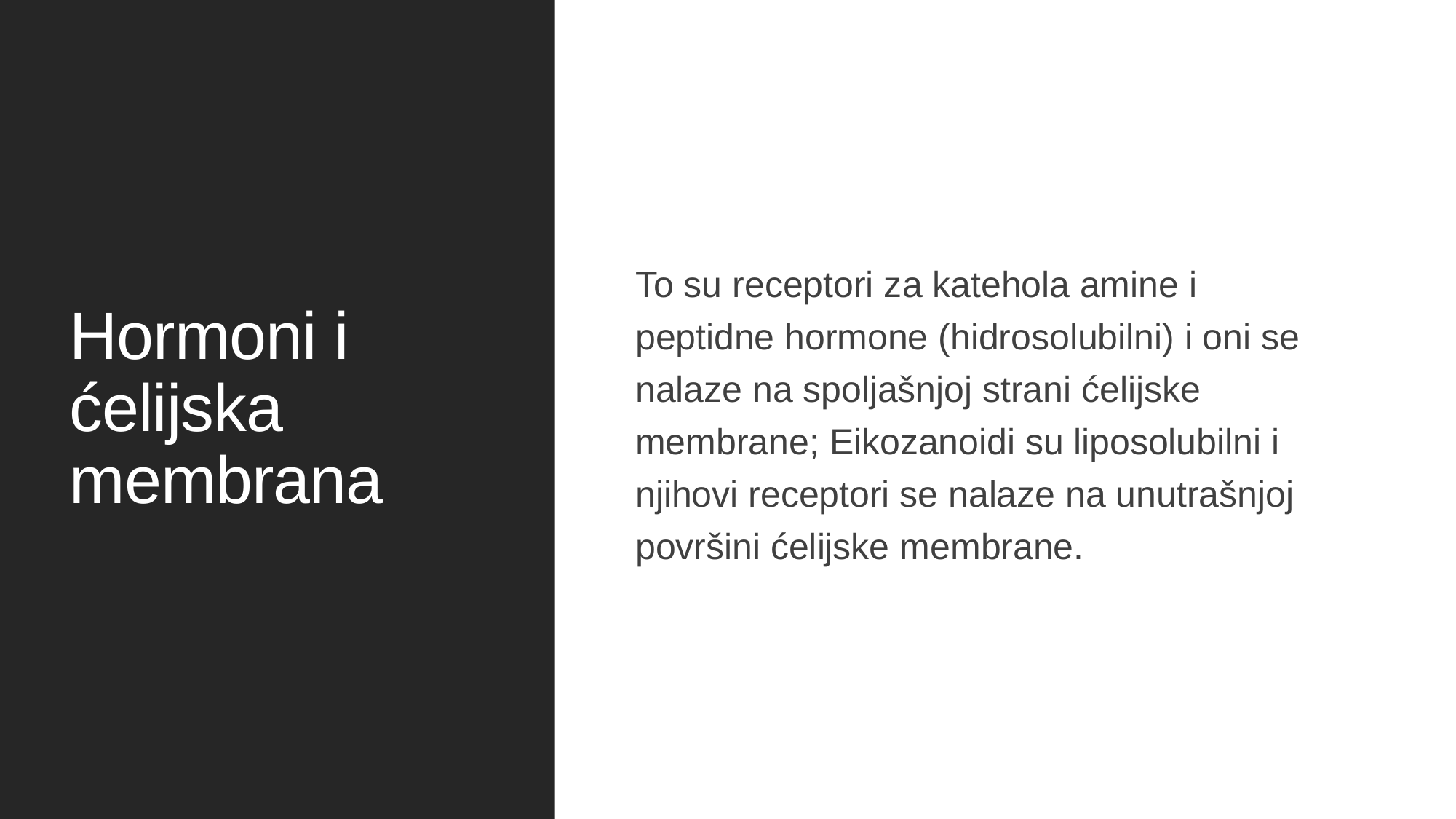

# Hormoni i ćelijska membrana
To su receptori za katehola amine i peptidne hormone (hidrosolubilni) i oni se nalaze na spoljašnjoj strani ćelijske membrane; Eikozanoidi su liposolubilni i njihovi receptori se nalaze na unutrašnjoj površini ćelijske membrane.